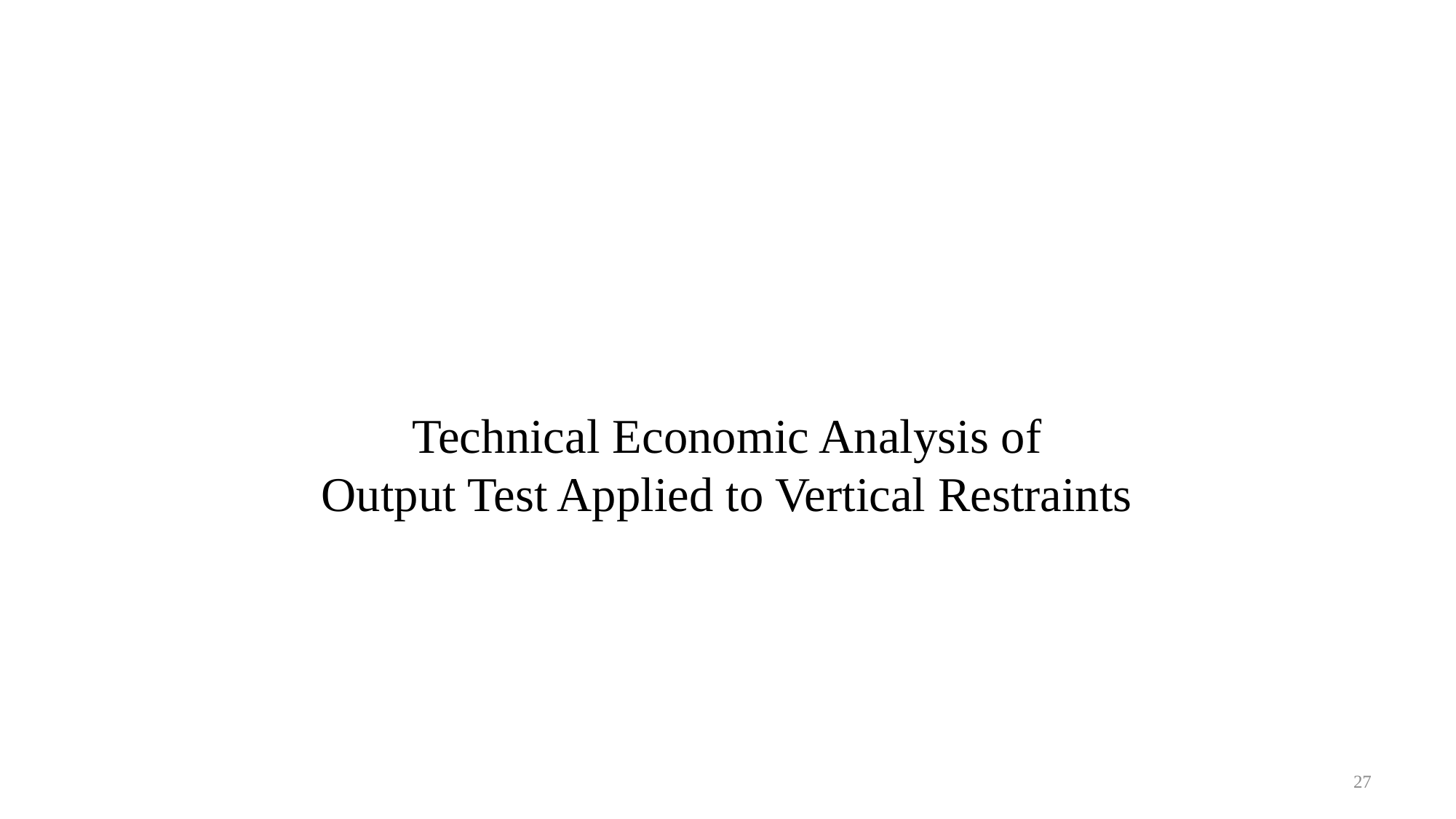

Technical Economic Analysis of
Output Test Applied to Vertical Restraints
#
27